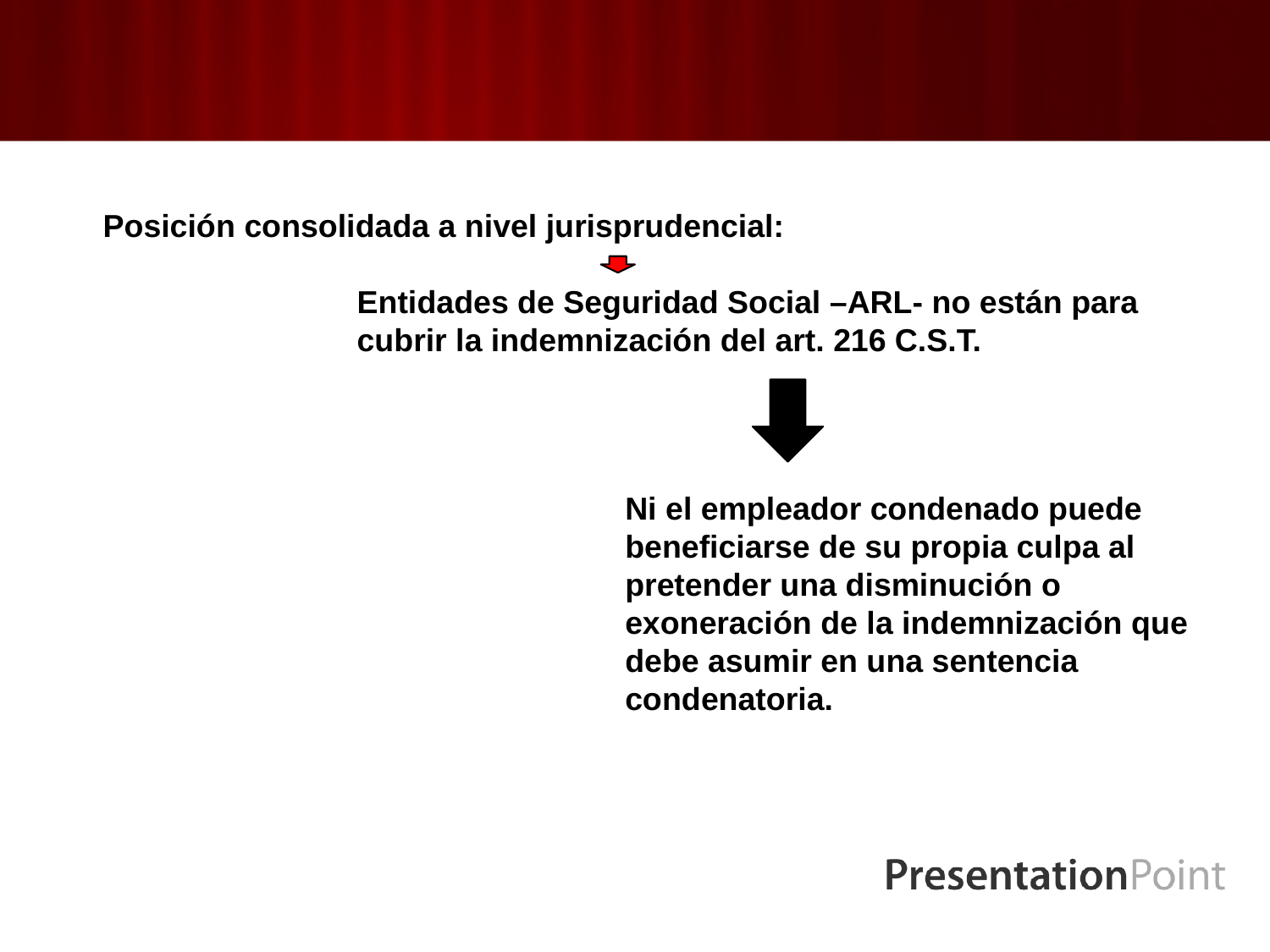

Posición consolidada a nivel jurisprudencial:

		Entidades de Seguridad Social –ARL- no están para 		cubrir la indemnización del art. 216 C.S.T.

Ni el empleador condenado puede beneficiarse de su propia culpa al pretender una disminución o exoneración de la indemnización que debe asumir en una sentencia condenatoria.